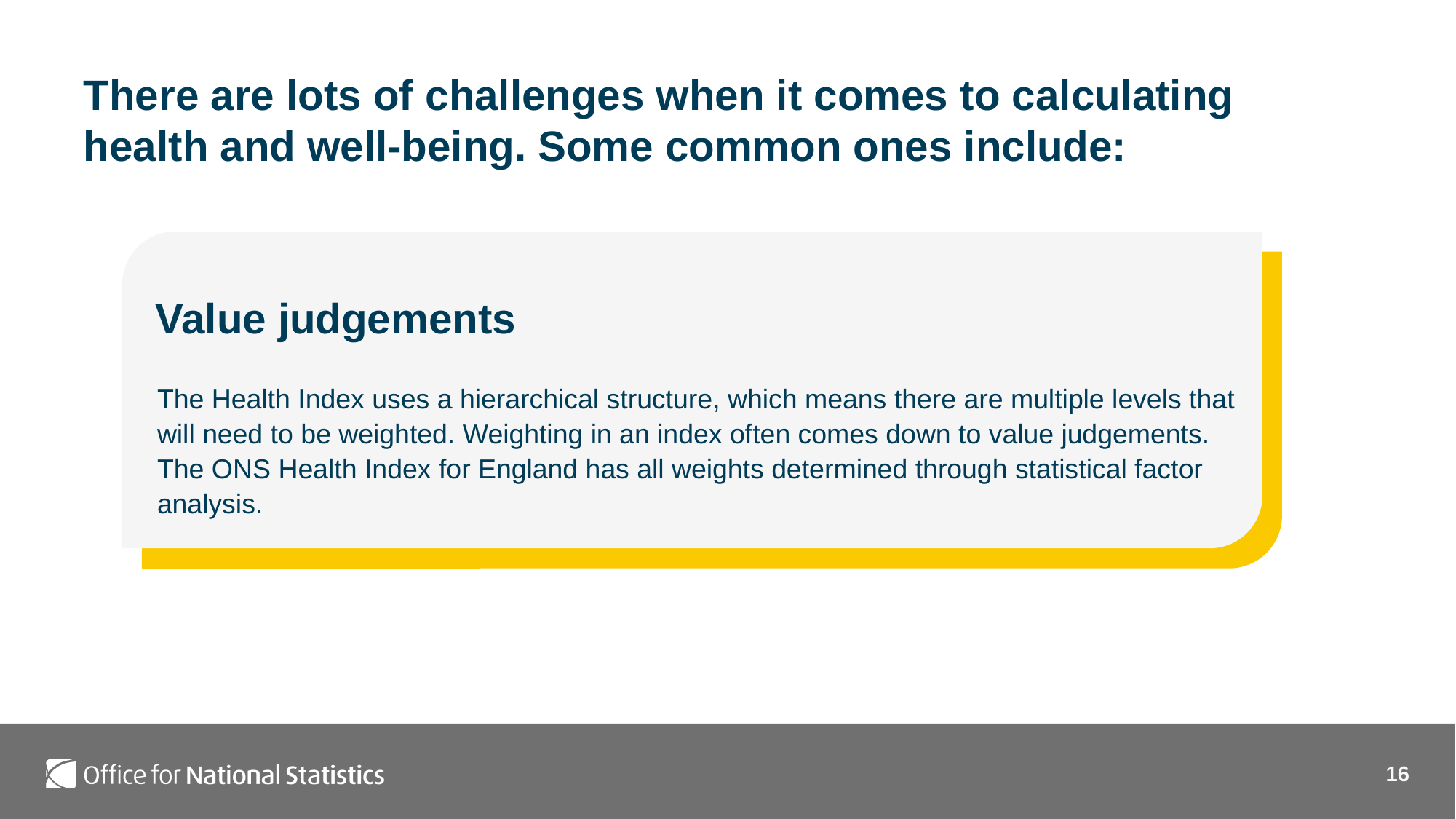

There are lots of challenges when it comes to calculating health and well-being. Some common ones include:

Value judgements
The Health Index uses a hierarchical structure, which means there are multiple levels that will need to be weighted. Weighting in an index often comes down to value judgements. The ONS Health Index for England has all weights determined through statistical factor analysis.
16